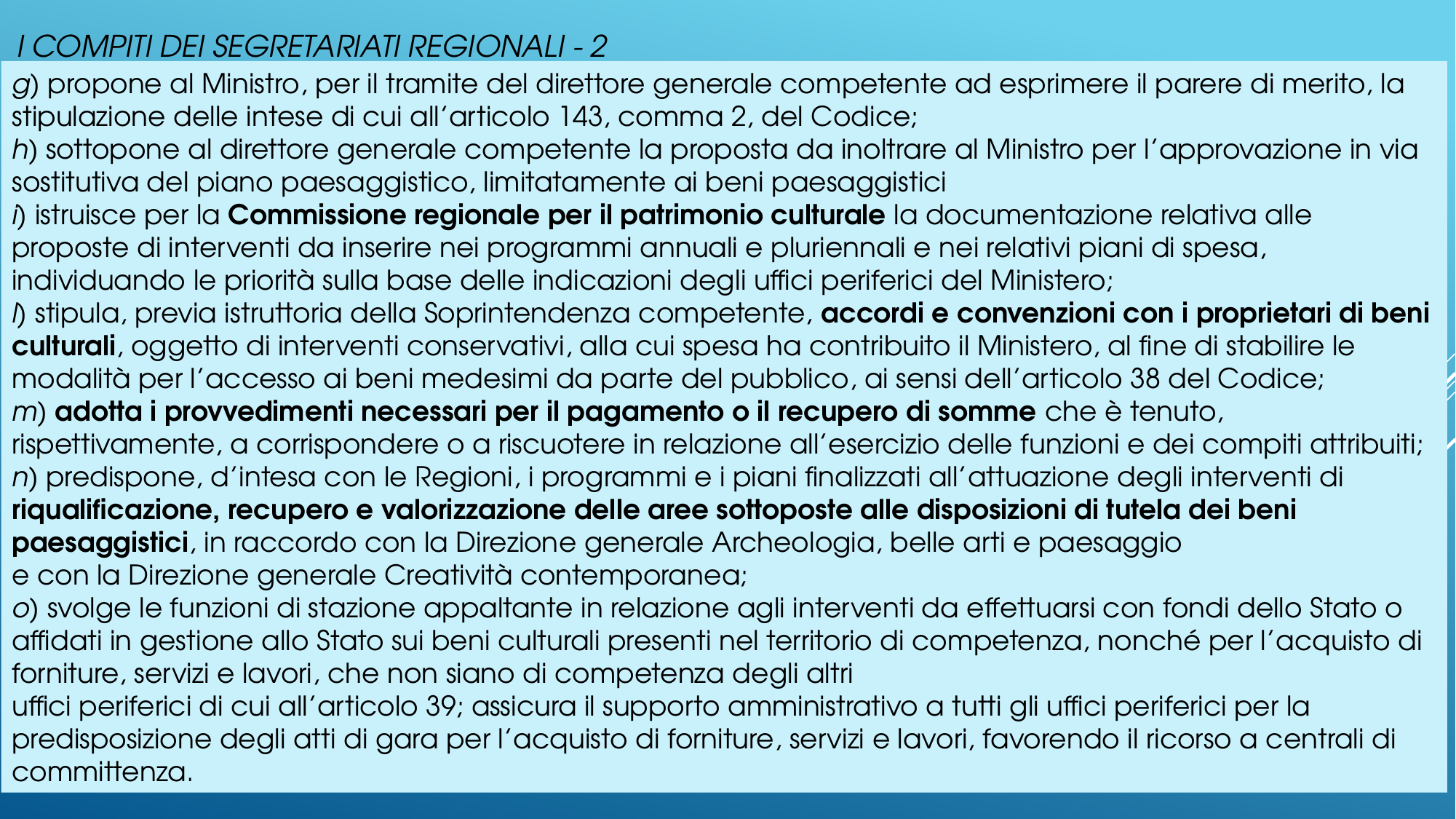

# I COMPITI DEI SEGRETARIATI REGIONALI - 2
g) propone al Ministro, per il tramite del direttore generale competente ad esprimere il parere di merito, la
stipulazione delle intese di cui all’articolo 143, comma 2, del Codice;
h) sottopone al direttore generale competente la proposta da inoltrare al Ministro per l’approvazione in via
sostitutiva del piano paesaggistico, limitatamente ai beni paesaggistici
i) istruisce per la Commissione regionale per il patrimonio culturale la documentazione relativa alle proposte di interventi da inserire nei programmi annuali e pluriennali e nei relativi piani di spesa, individuando le priorità sulla base delle indicazioni degli uffici periferici del Ministero;
l) stipula, previa istruttoria della Soprintendenza competente, accordi e convenzioni con i proprietari di beni
culturali, oggetto di interventi conservativi, alla cui spesa ha contribuito il Ministero, al fine di stabilire le modalità per l’accesso ai beni medesimi da parte del pubblico, ai sensi dell’articolo 38 del Codice;
m) adotta i provvedimenti necessari per il pagamento o il recupero di somme che è tenuto, rispettivamente, a corrispondere o a riscuotere in relazione all’esercizio delle funzioni e dei compiti attribuiti;
n) predispone, d’intesa con le Regioni, i programmi e i piani finalizzati all’attuazione degli interventi di riqualificazione, recupero e valorizzazione delle aree sottoposte alle disposizioni di tutela dei beni paesaggistici, in raccordo con la Direzione generale Archeologia, belle arti e paesaggio
e con la Direzione generale Creatività contemporanea;
o) svolge le funzioni di stazione appaltante in relazione agli interventi da effettuarsi con fondi dello Stato o
affidati in gestione allo Stato sui beni culturali presenti nel territorio di competenza, nonché per l’acquisto di forniture, servizi e lavori, che non siano di competenza degli altri
uffici periferici di cui all’articolo 39; assicura il supporto amministrativo a tutti gli uffici periferici per la predisposizione degli atti di gara per l’acquisto di forniture, servizi e lavori, favorendo il ricorso a centrali di committenza.